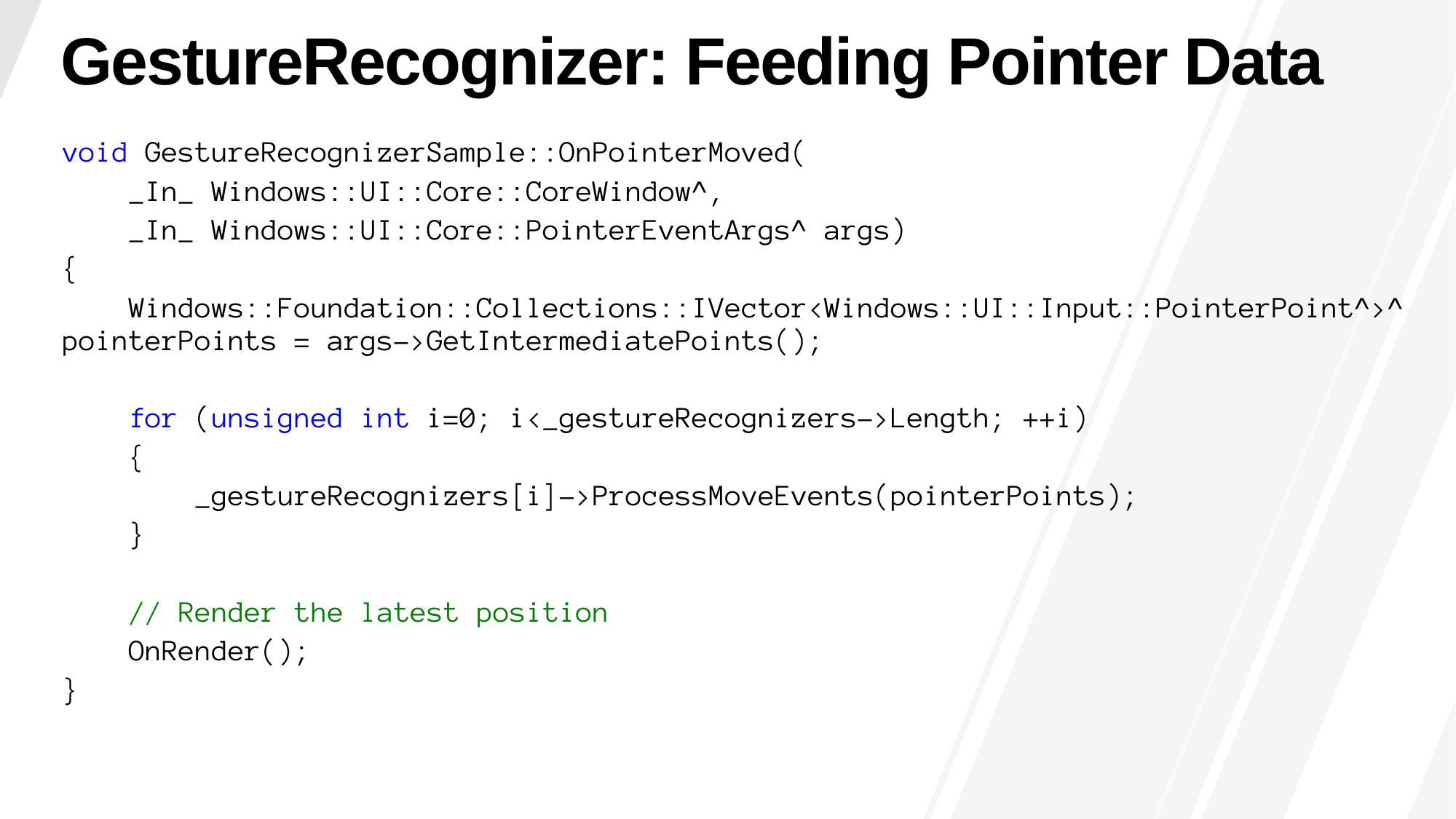

# GestureRecognizer: Feeding Pointer Data
void GestureRecognizerSample::OnPointerMoved(
    _In_ Windows::UI::Core::CoreWindow^,
    _In_ Windows::UI::Core::PointerEventArgs^ args)
{
    Windows::Foundation::Collections::IVector<Windows::UI::Input::PointerPoint^>^ pointerPoints = args->GetIntermediatePoints();

    for (unsigned int i=0; i<_gestureRecognizers->Length; ++i)
    {
        _gestureRecognizers[i]->ProcessMoveEvents(pointerPoints);
    }

    // Render the latest position
    OnRender();
}